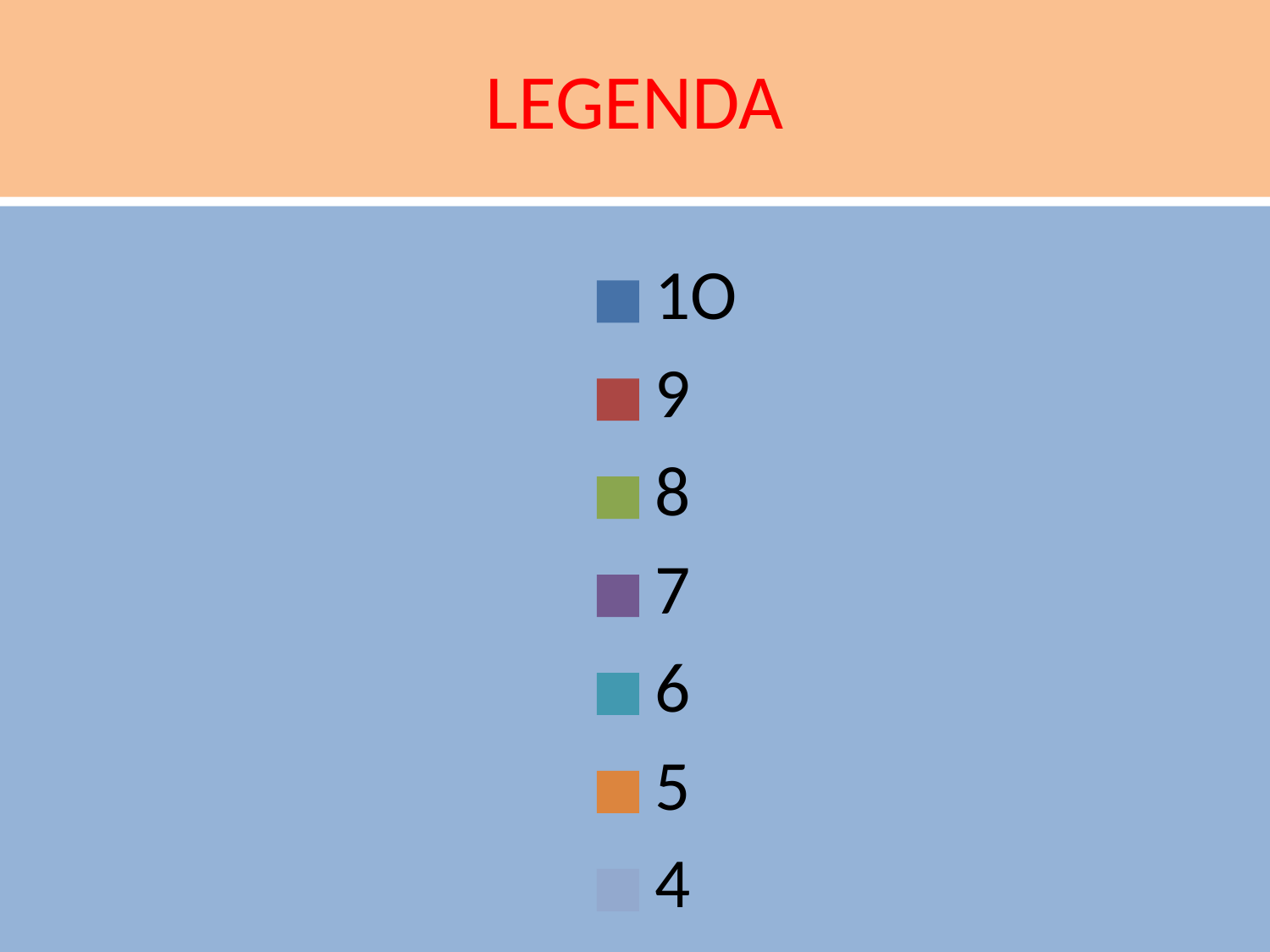

# LEGENDA

### Chart

| Category | LEGENDA |
|---|---|
| 1O | None |
| 9 | None |
| 8 | None |
| 7 | None |
| 6 | None |
| 5 | None |
| 4 | 0.0 |